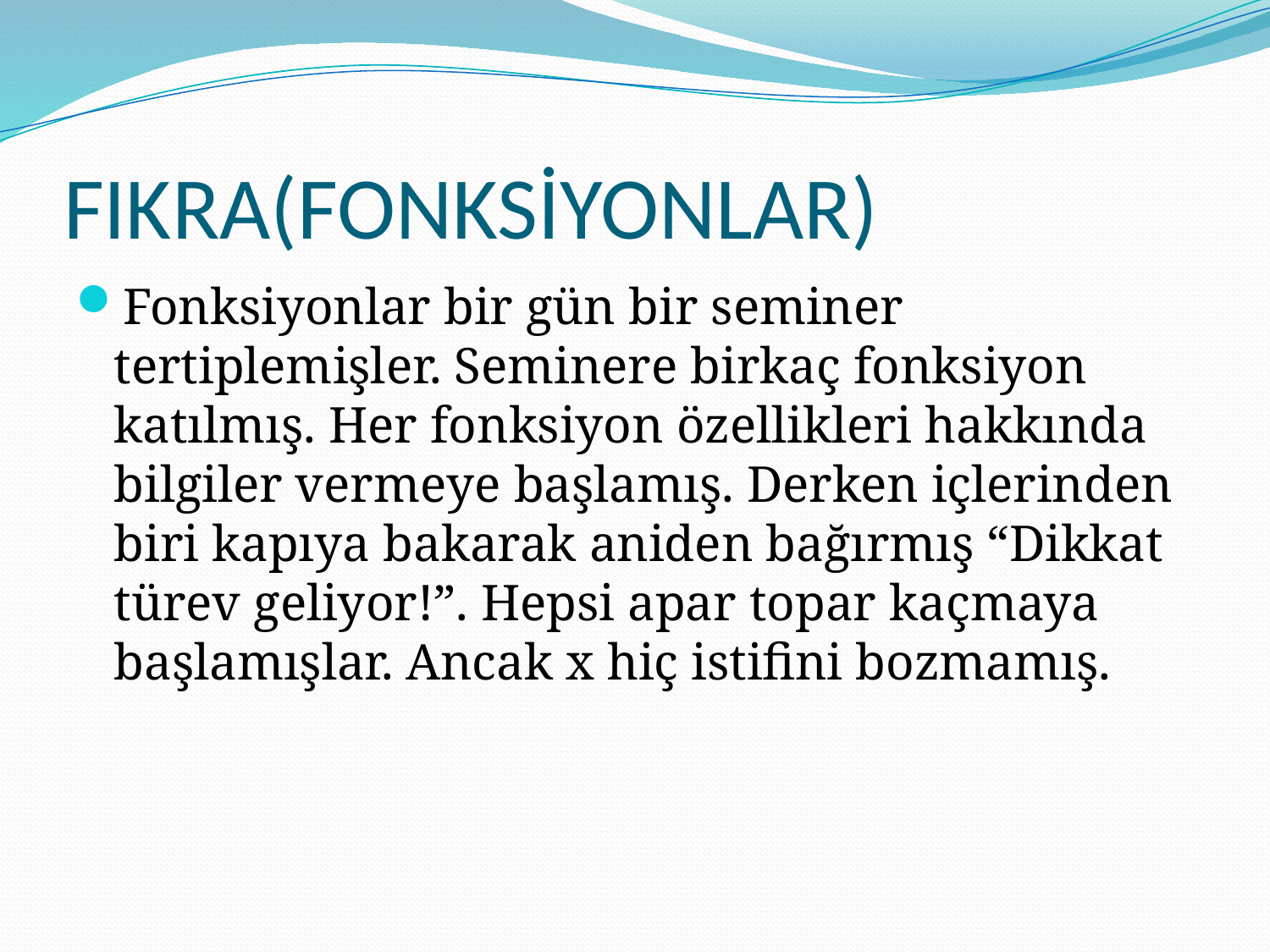

# FIKRA(FONKSİYONLAR)
Fonksiyonlar bir gün bir seminer tertiplemişler. Seminere birkaç fonksiyon katılmış. Her fonksiyon özellikleri hakkında bilgiler vermeye başlamış. Derken içlerinden biri kapıya bakarak aniden bağırmış “Dikkat türev geliyor!”. Hepsi apar topar kaçmaya başlamışlar. Ancak x hiç istifini bozmamış.